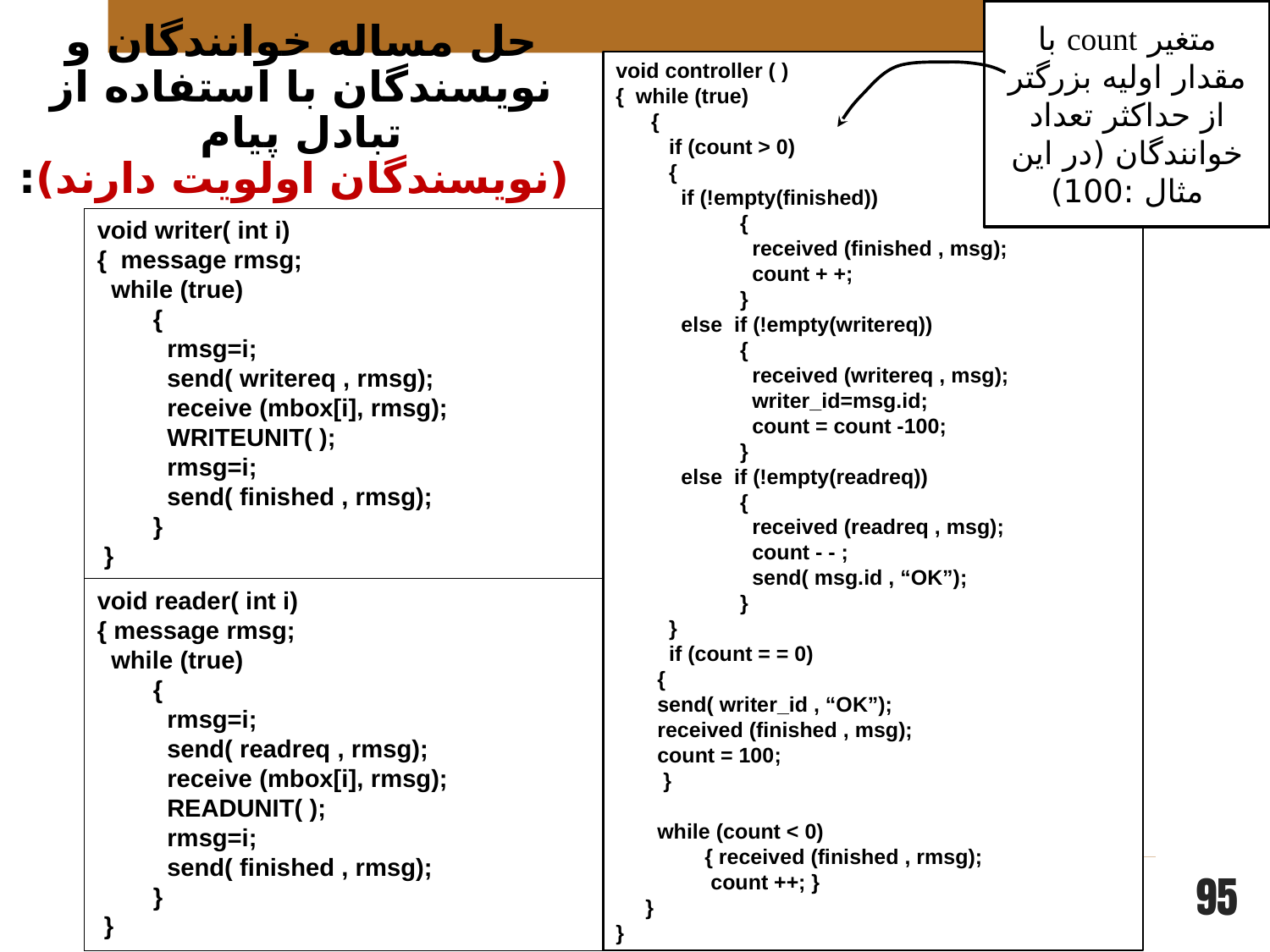

متغیر count با مقدار اولیه بزرگتر از حداکثر تعداد خوانندگان (در این مثال :100)
void controller ( )
{  while (true)
      {
         if (count > 0)
         {
           if (!empty(finished))
                     {
                       received (finished , msg);
                       count + +;
                     }
           else  if (!empty(writereq))
                     {
                       received (writereq , msg);
                       writer_id=msg.id;
                       count = count -100;
                     }
           else  if (!empty(readreq))
                     {
                       received (readreq , msg);
                       count - - ;
                       send( msg.id , “OK”);
                     }
         }
         if (count = = 0)
       {
       send( writer_id , “OK”);
       received (finished , msg);
       count = 100;
        }

       while (count < 0)
               { received (finished , rmsg);
                count ++; }
     }
}
# حل مساله خوانندگان و نویسندگان با استفاده از تبادل پیام (نويسندگان اولويت دارند):

void writer( int i)
{  message rmsg;
  while (true)
        {
          rmsg=i;
          send( writereq , rmsg);
          receive (mbox[i], rmsg);
          WRITEUNIT( );
          rmsg=i;
          send( finished , rmsg);
        }
 }
void reader( int i)
{ message rmsg;
  while (true)
        {
          rmsg=i;
          send( readreq , rmsg);
          receive (mbox[i], rmsg);
          READUNIT( );
          rmsg=i;
          send( finished , rmsg);
        }
 }

95